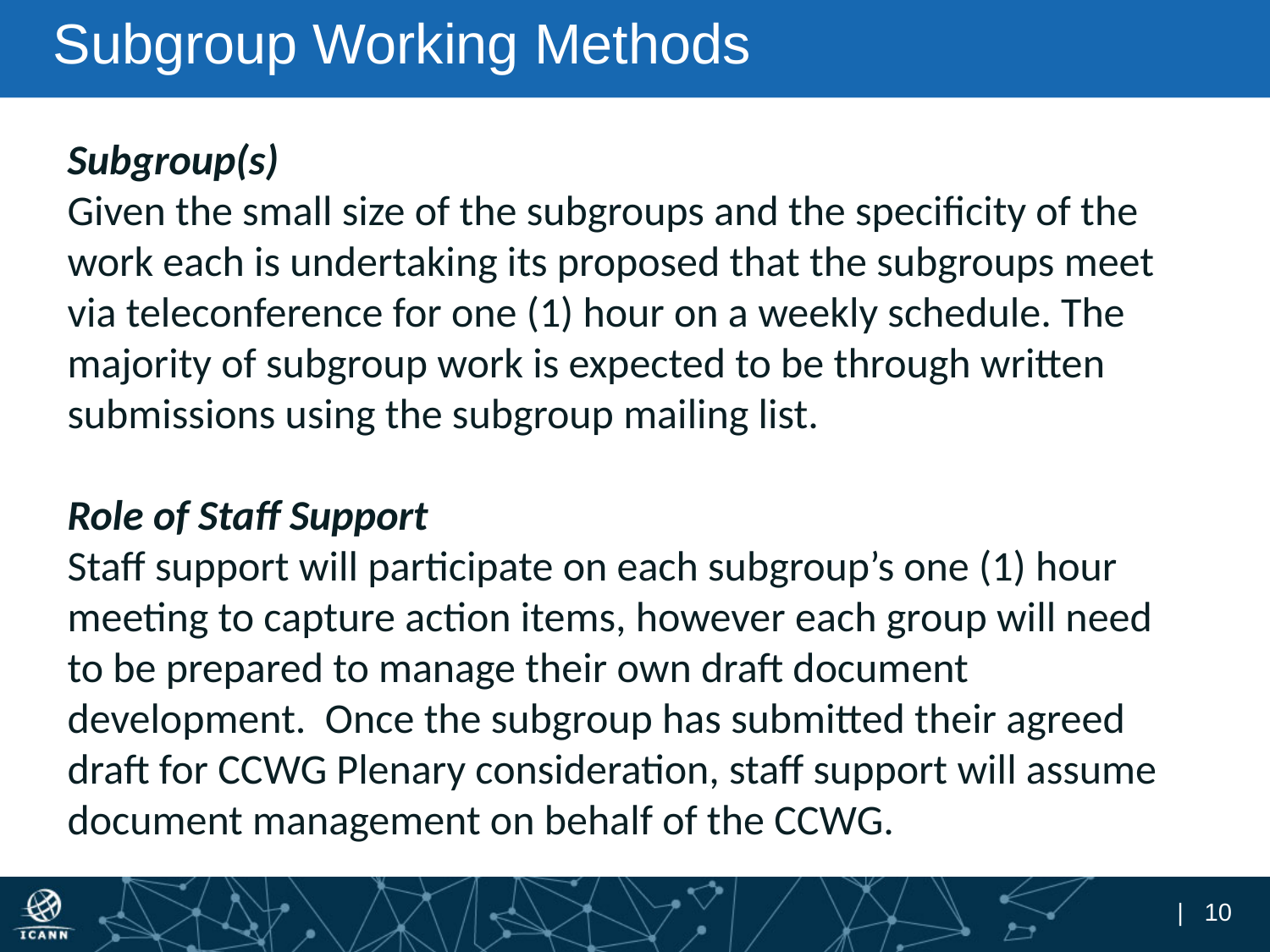

# Subgroup Working Methods
Subgroup(s)
Given the small size of the subgroups and the specificity of the work each is undertaking its proposed that the subgroups meet via teleconference for one (1) hour on a weekly schedule. The majority of subgroup work is expected to be through written submissions using the subgroup mailing list.

Role of Staff Support
Staff support will participate on each subgroup’s one (1) hour meeting to capture action items, however each group will need to be prepared to manage their own draft document development.  Once the subgroup has submitted their agreed draft for CCWG Plenary consideration, staff support will assume document management on behalf of the CCWG.